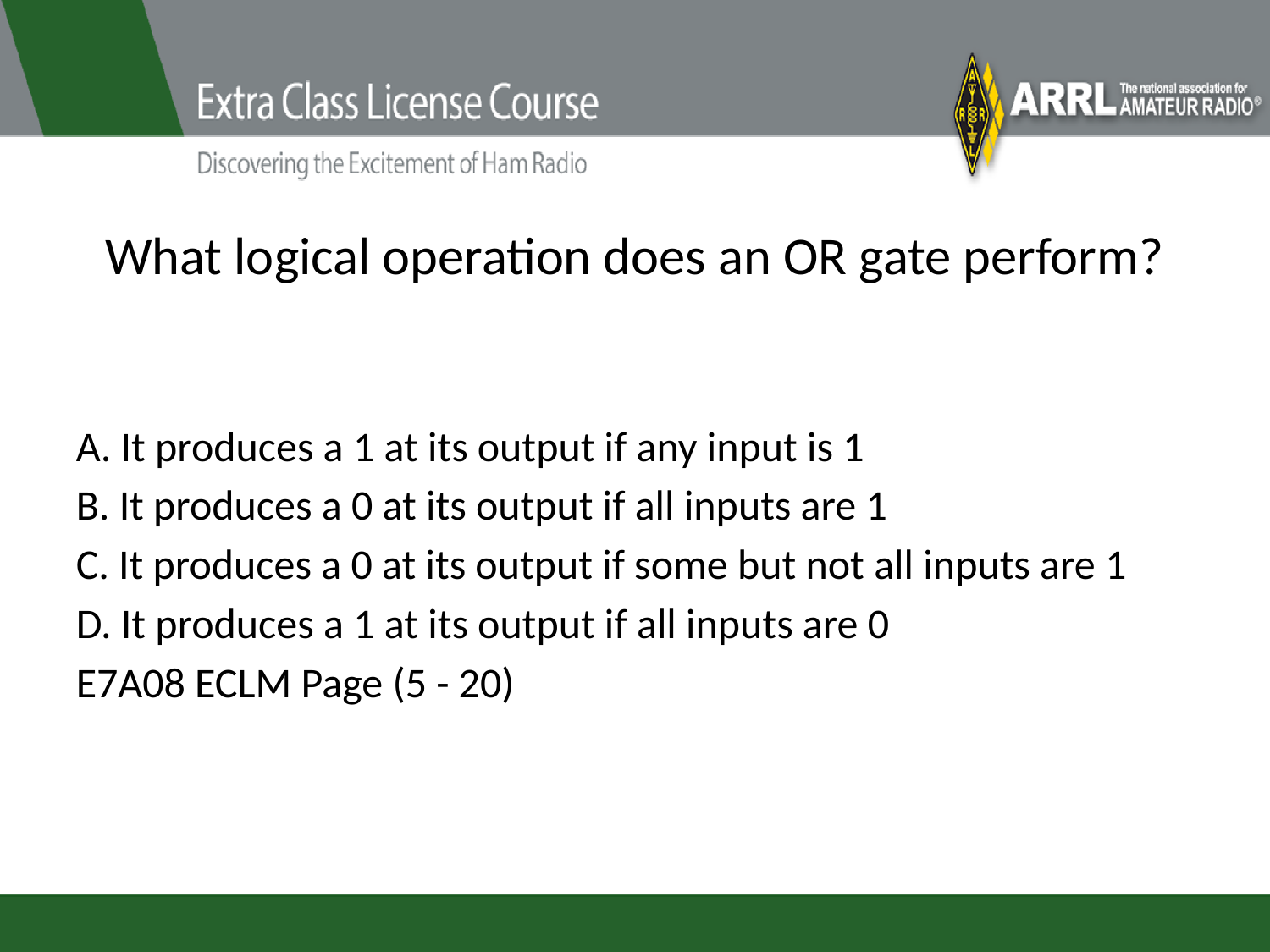

# What logical operation does an OR gate perform?
A. It produces a 1 at its output if any input is 1
B. It produces a 0 at its output if all inputs are 1
C. It produces a 0 at its output if some but not all inputs are 1
D. It produces a 1 at its output if all inputs are 0
E7A08 ECLM Page (5 - 20)